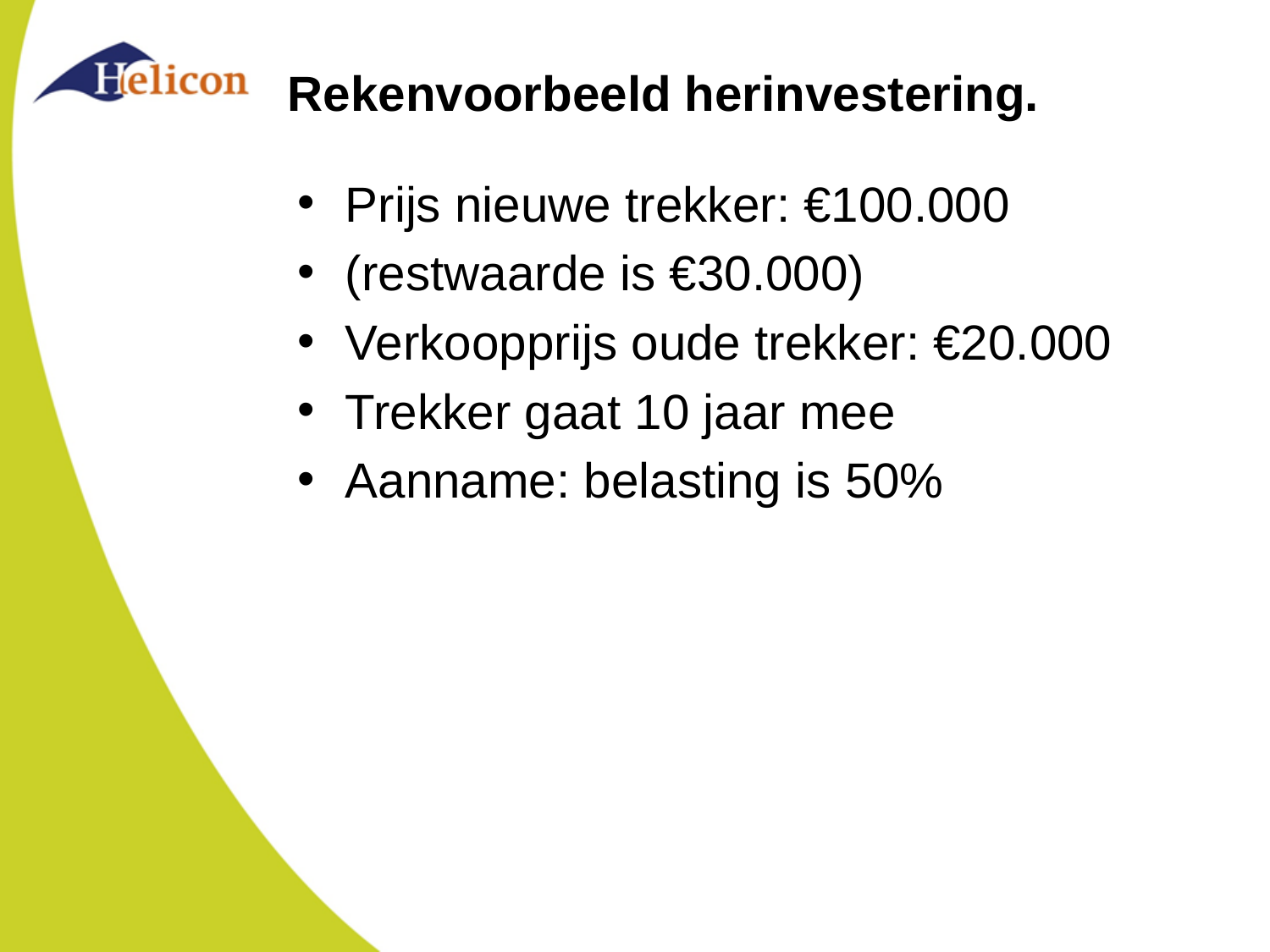

# Rekenvoorbeeld herinvestering.
Prijs nieuwe trekker: €100.000
(restwaarde is €30.000)
Verkoopprijs oude trekker: €20.000
Trekker gaat 10 jaar mee
Aanname: belasting is 50%